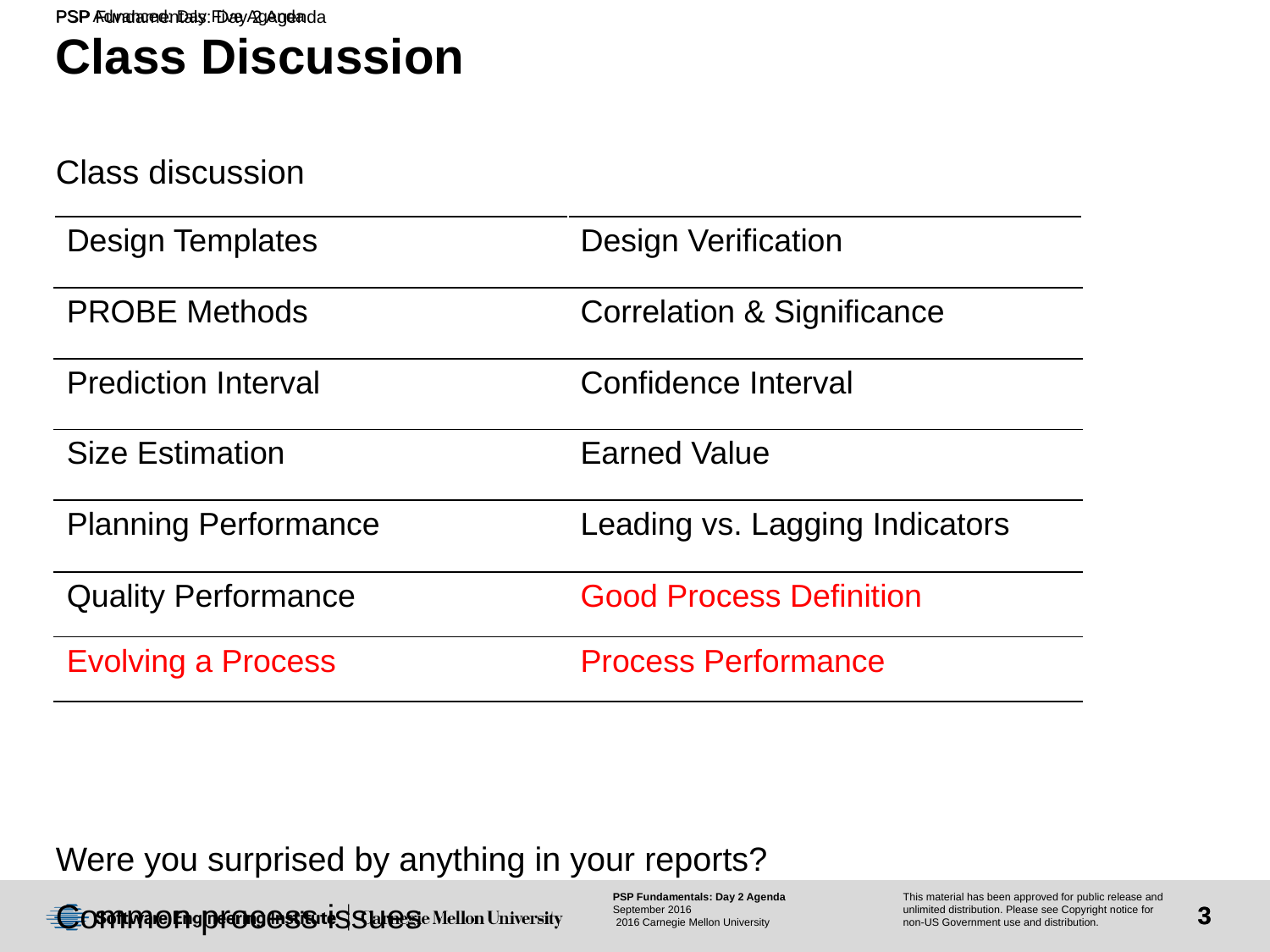

# Class Discussion
Class discussion

Were you surprised by anything in your reports?
Common process issues
| Design Templates | Design Verification |
| --- | --- |
| PROBE Methods | Correlation & Significance |
| Prediction Interval | Confidence Interval |
| Size Estimation | Earned Value |
| Planning Performance | Leading vs. Lagging Indicators |
| Quality Performance | Good Process Definition |
| Evolving a Process | Process Performance |